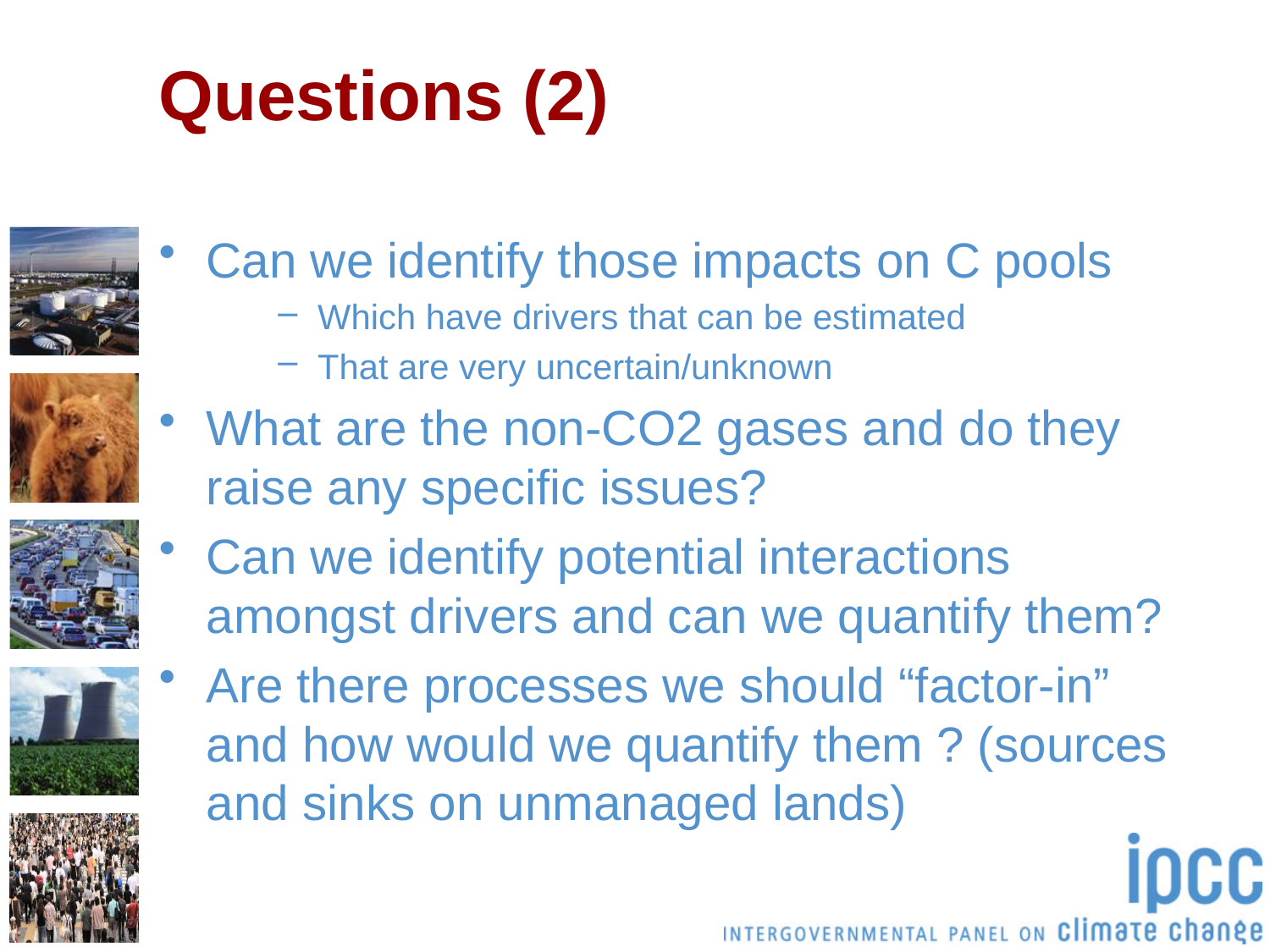

# Questions (2)
Can we identify those impacts on C pools
Which have drivers that can be estimated
That are very uncertain/unknown
What are the non-CO2 gases and do they raise any specific issues?
Can we identify potential interactions amongst drivers and can we quantify them?
Are there processes we should “factor-in” and how would we quantify them ? (sources and sinks on unmanaged lands)